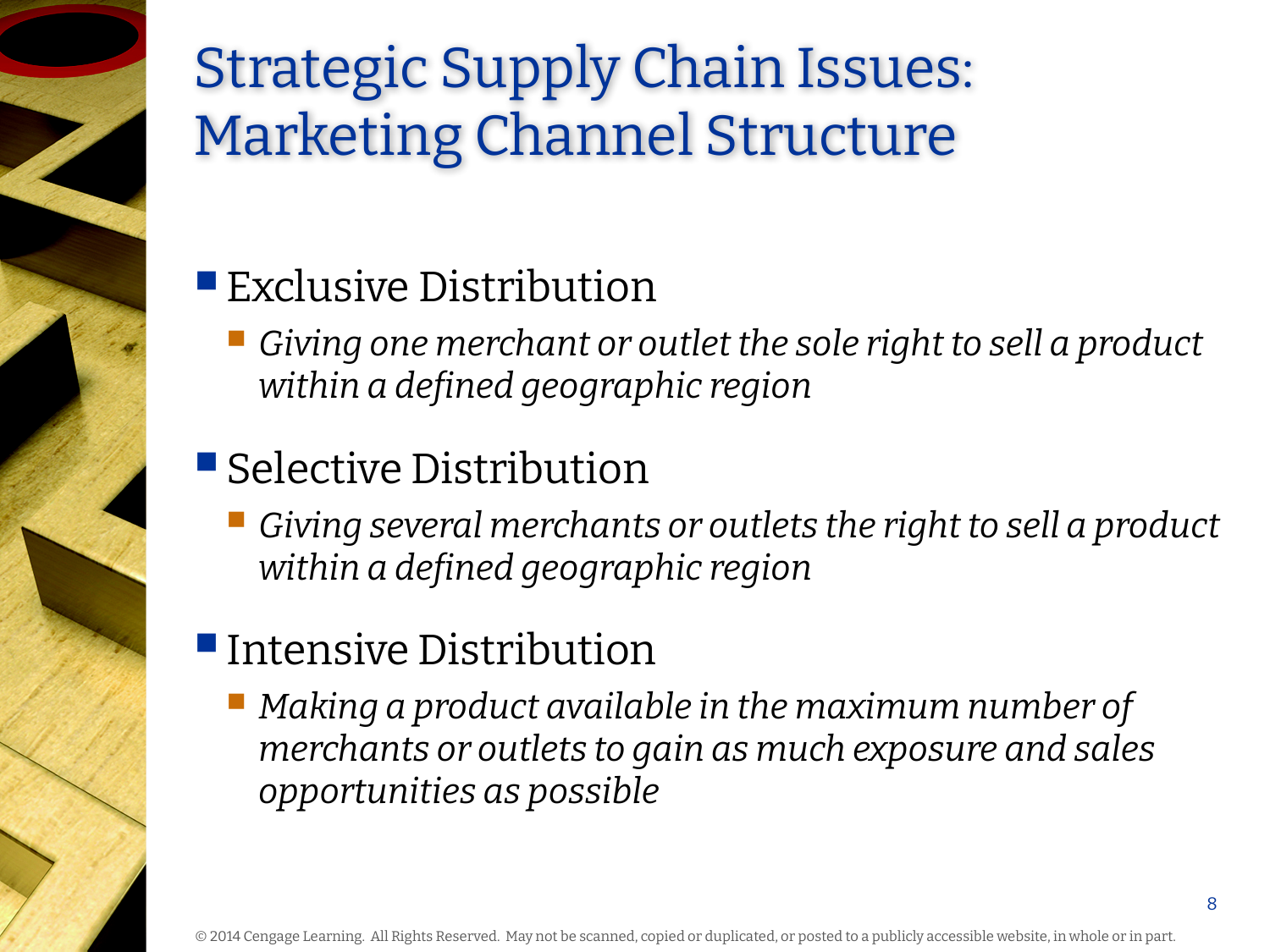

# Strategic Supply Chain Issues: Marketing Channel Structure

Exclusive Distribution
Giving one merchant or outlet the sole right to sell a product within a defined geographic region
Selective Distribution
Giving several merchants or outlets the right to sell a product within a defined geographic region
Intensive Distribution
Making a product available in the maximum number of merchants or outlets to gain as much exposure and sales opportunities as possible
8